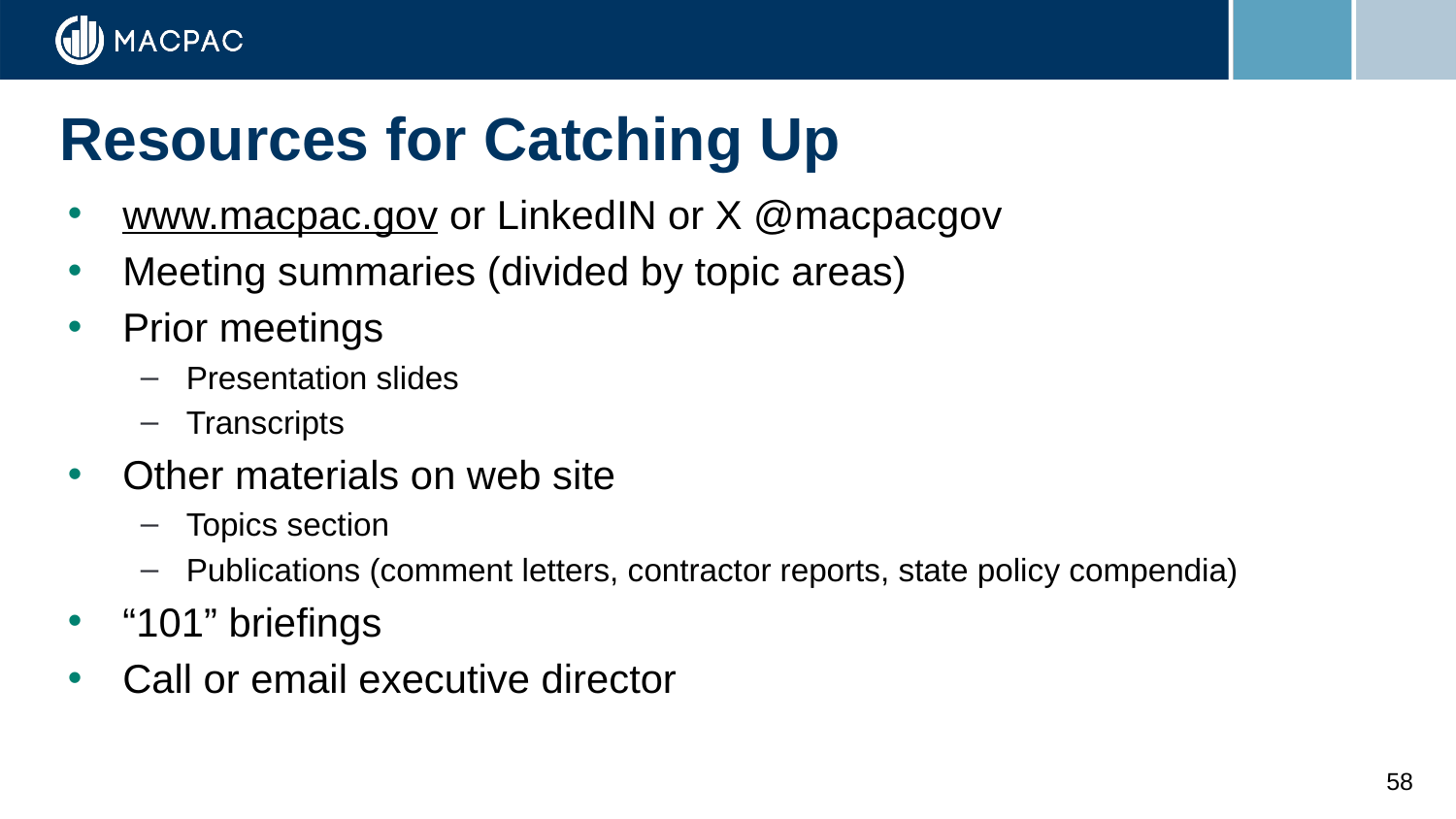

# Resources for Catching Up
www.macpac.gov or LinkedIN or X @macpacgov
Meeting summaries (divided by topic areas)
Prior meetings
Presentation slides
Transcripts
Other materials on web site
Topics section
Publications (comment letters, contractor reports, state policy compendia)
“101” briefings
Call or email executive director
58